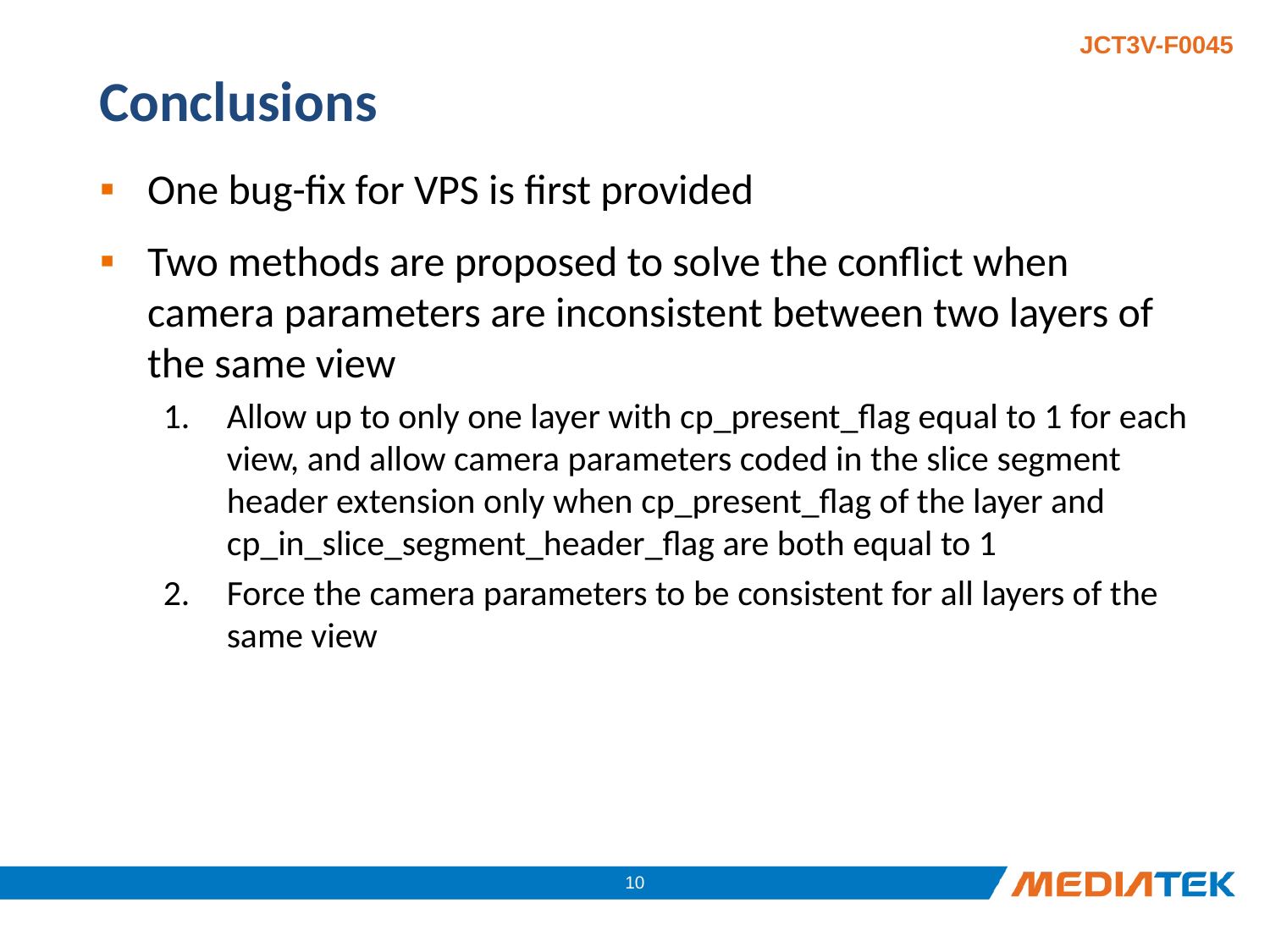

# Conclusions
One bug-fix for VPS is first provided
Two methods are proposed to solve the conflict when camera parameters are inconsistent between two layers of the same view
Allow up to only one layer with cp_present_flag equal to 1 for each view, and allow camera parameters coded in the slice segment header extension only when cp_present_flag of the layer and cp_in_slice_segment_header_flag are both equal to 1
Force the camera parameters to be consistent for all layers of the same view
10